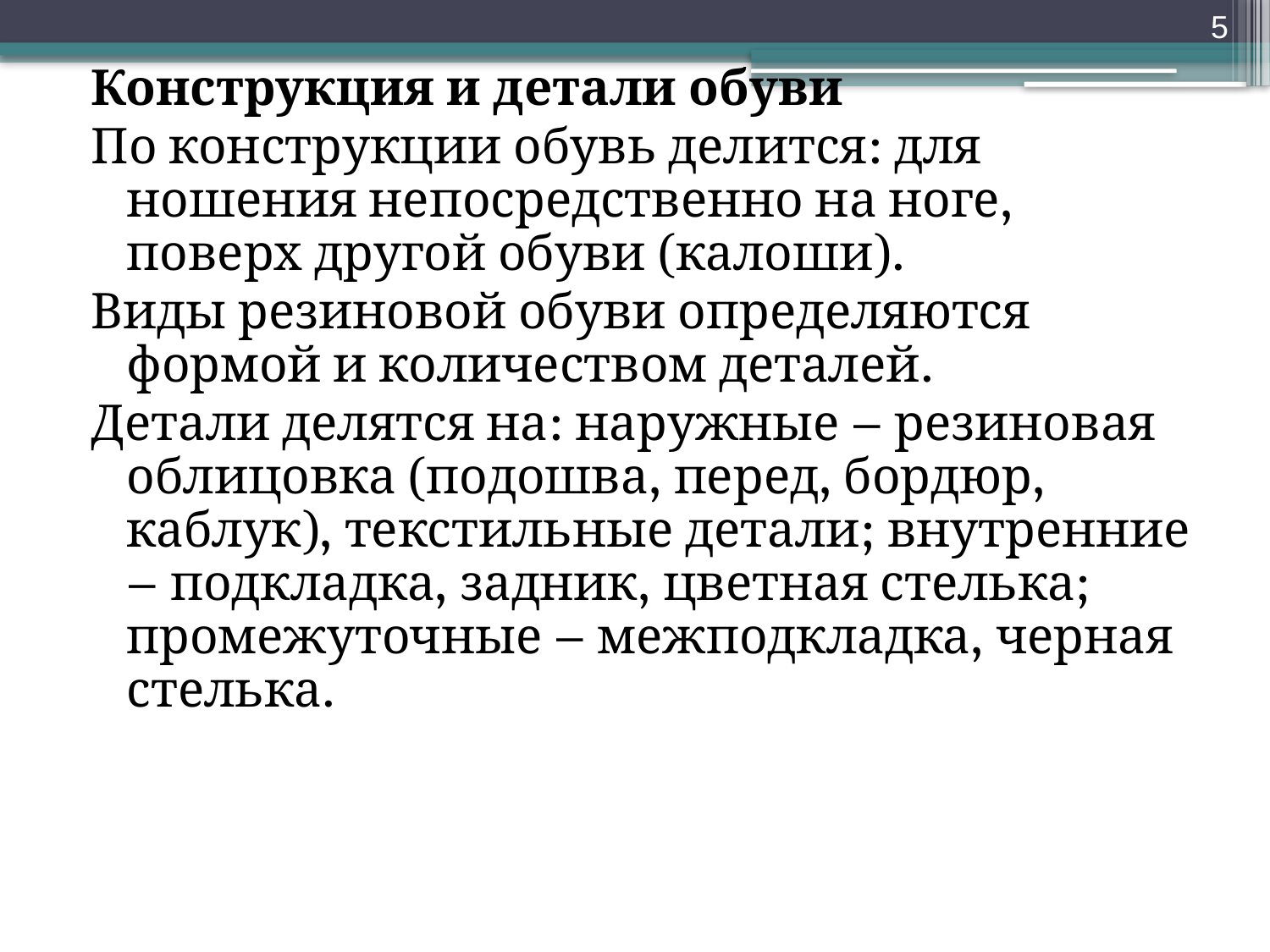

5
Конструкция и детали обуви
По конструкции обувь делится: для ношения непосредственно на ноге, поверх другой обуви (калоши).
Виды резиновой обуви определяются  формой и количеством деталей.
Детали делятся на: наружные – резиновая облицовка (подошва, перед, бордюр, каблук), текстильные детали; внутренние – подкладка, задник, цветная стелька; промежуточные – межподкладка, черная стелька.